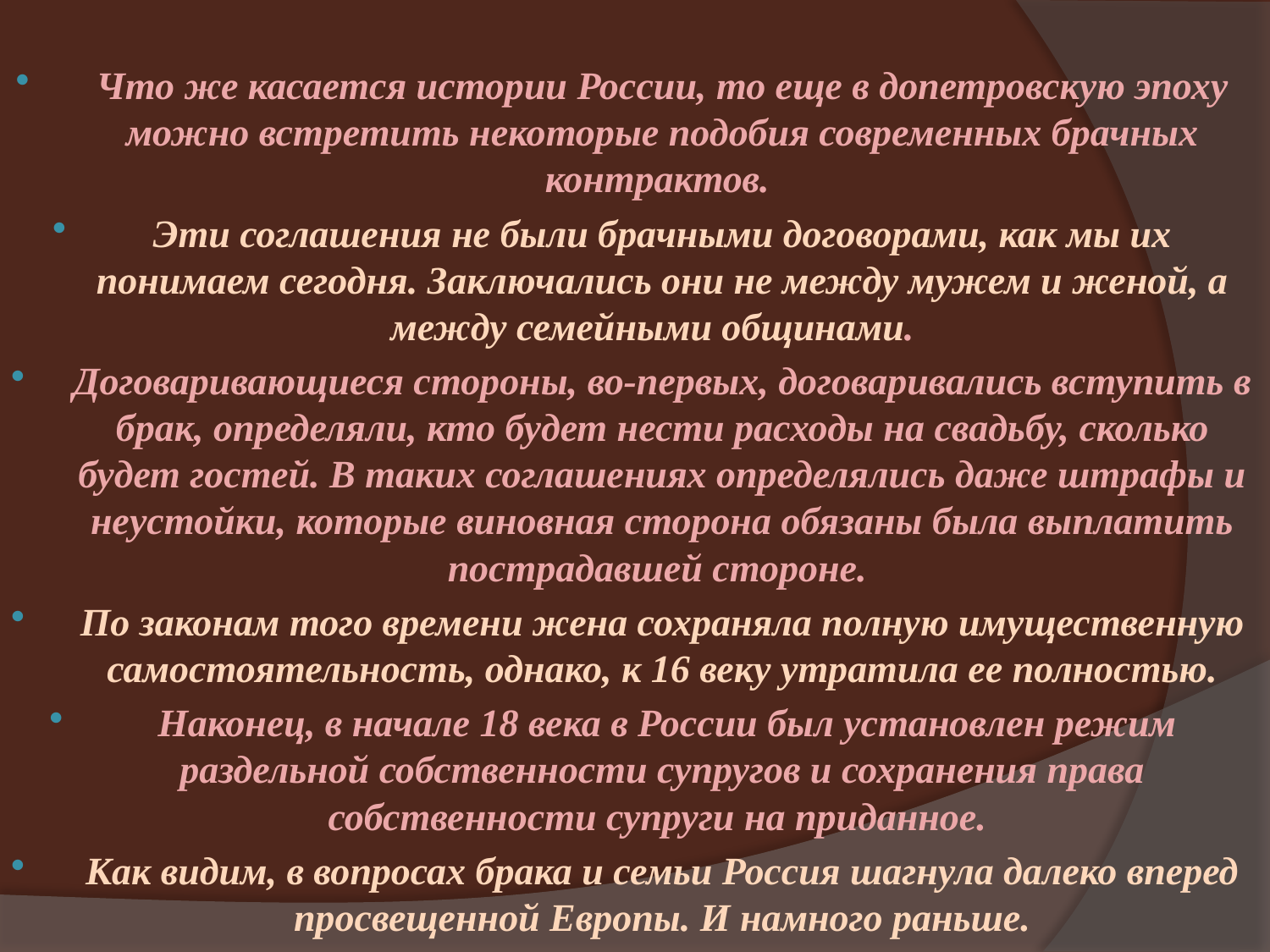

Что же касается истории России, то еще в допетровскую эпоху можно встретить некоторые подобия современных брачных контрактов.
Эти соглашения не были брачными договорами, как мы их понимаем сегодня. Заключались они не между мужем и женой, а между семейными общинами.
Договаривающиеся стороны, во-первых, договаривались вступить в брак, определяли, кто будет нести расходы на свадьбу, сколько будет гостей. В таких соглашениях определялись даже штрафы и неустойки, которые виновная сторона обязаны была выплатить пострадавшей стороне.
По законам того времени жена сохраняла полную имущественную самостоятельность, однако, к 16 веку утратила ее полностью.
 Наконец, в начале 18 века в России был установлен режим раздельной собственности супругов и сохранения права собственности супруги на приданное.
Как видим, в вопросах брака и семьи Россия шагнула далеко вперед просвещенной Европы. И намного раньше.